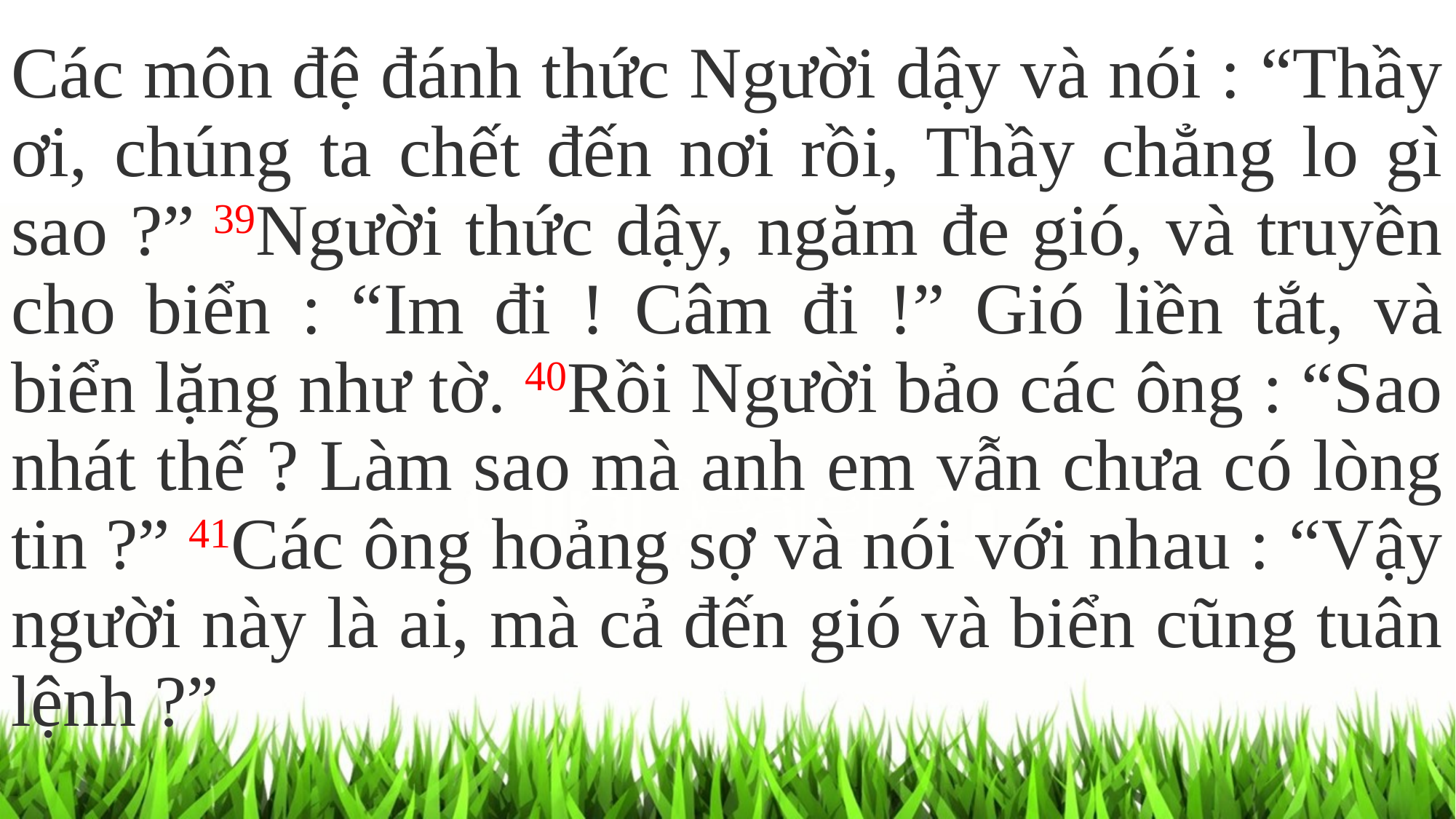

Các môn đệ đánh thức Người dậy và nói : “Thầy ơi, chúng ta chết đến nơi rồi, Thầy chẳng lo gì sao ?” 39Người thức dậy, ngăm đe gió, và truyền cho biển : “Im đi ! Câm đi !” Gió liền tắt, và biển lặng như tờ. 40Rồi Người bảo các ông : “Sao nhát thế ? Làm sao mà anh em vẫn chưa có lòng tin ?” 41Các ông hoảng sợ và nói với nhau : “Vậy người này là ai, mà cả đến gió và biển cũng tuân lệnh ?”